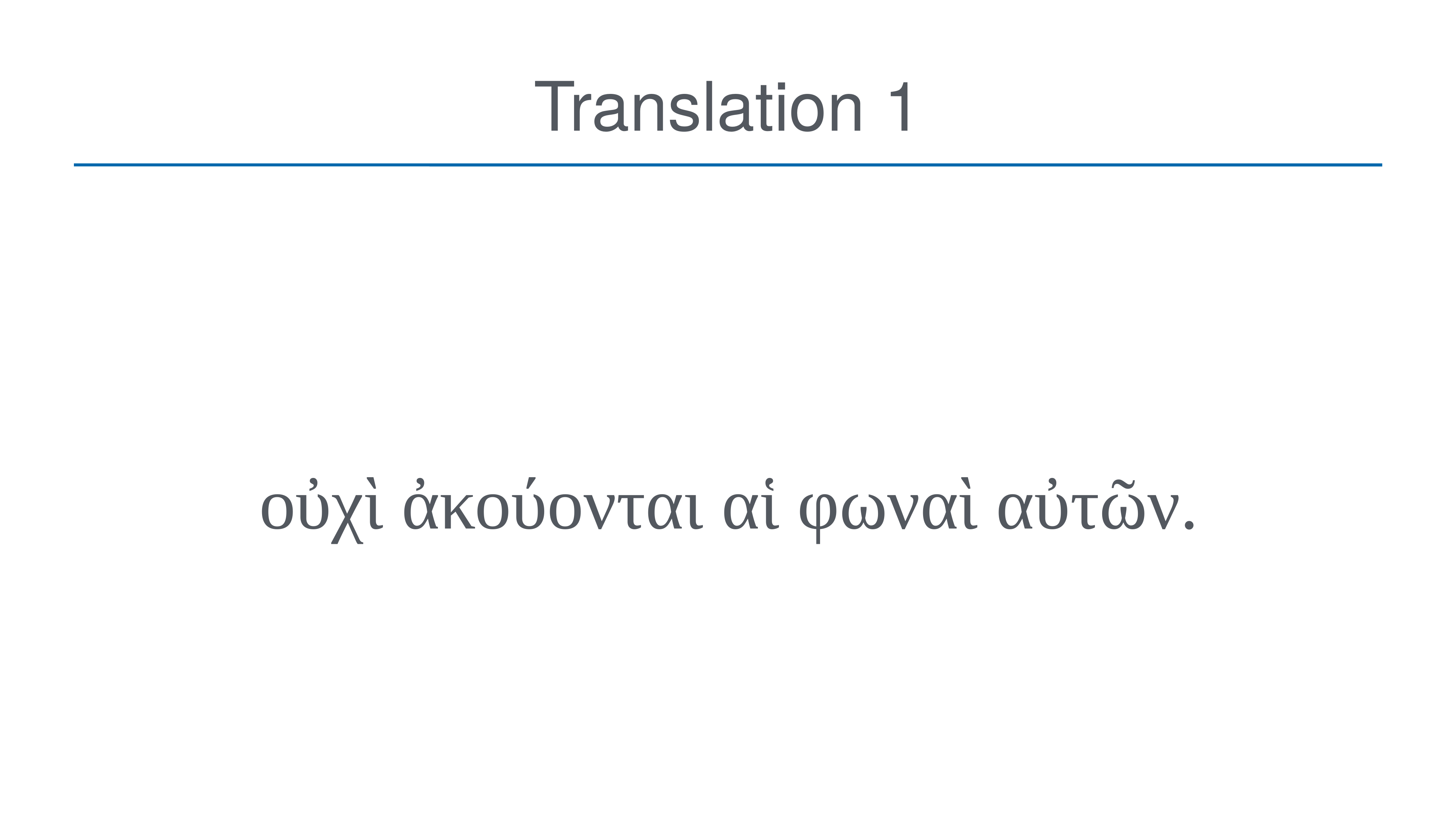

# Translation 1
οὐχὶ ἀκούονται αἱ φωναὶ αὐτῶν.